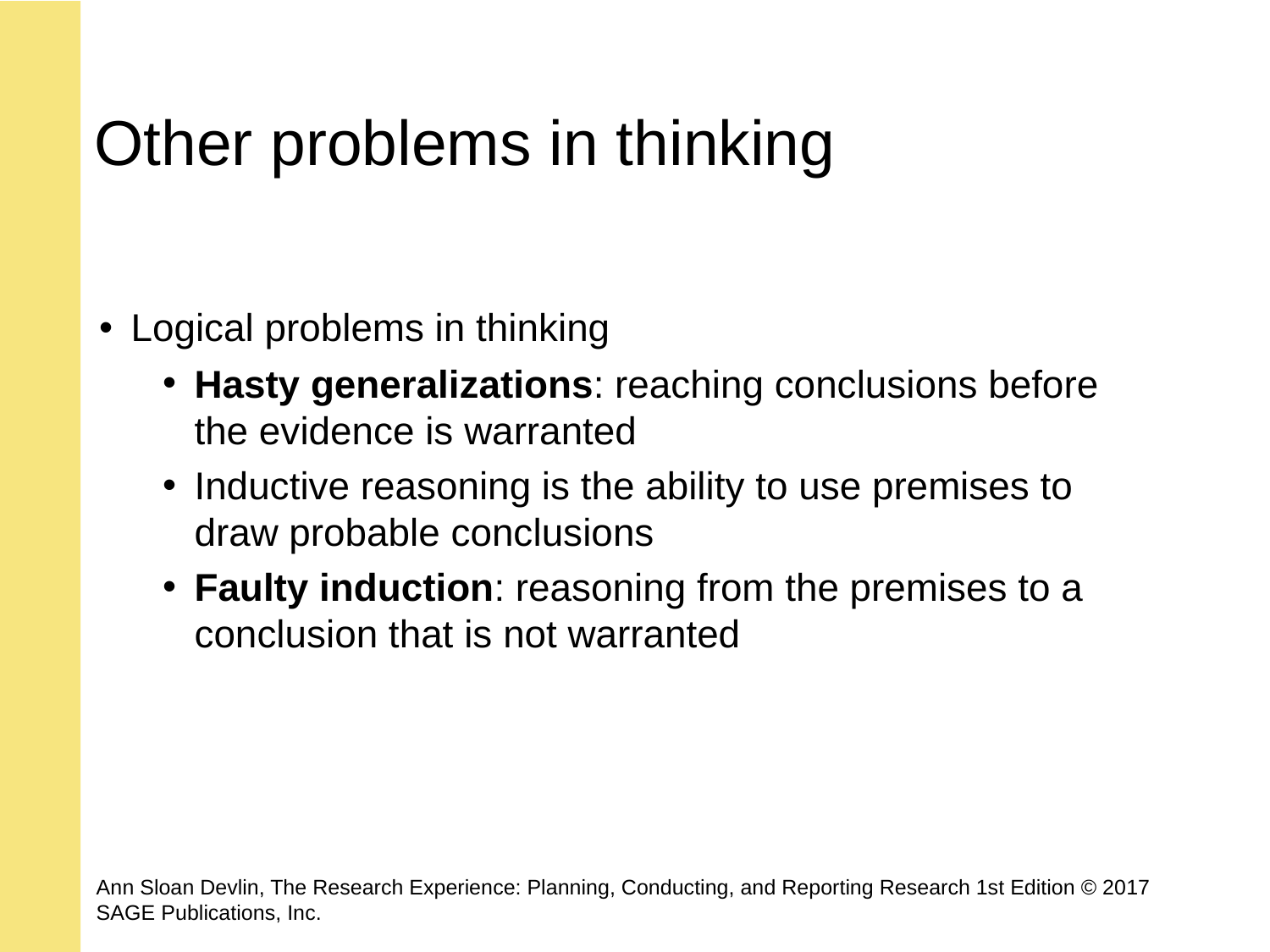

# Other problems in thinking
Logical problems in thinking
Hasty generalizations: reaching conclusions before the evidence is warranted
Inductive reasoning is the ability to use premises to draw probable conclusions
Faulty induction: reasoning from the premises to a conclusion that is not warranted